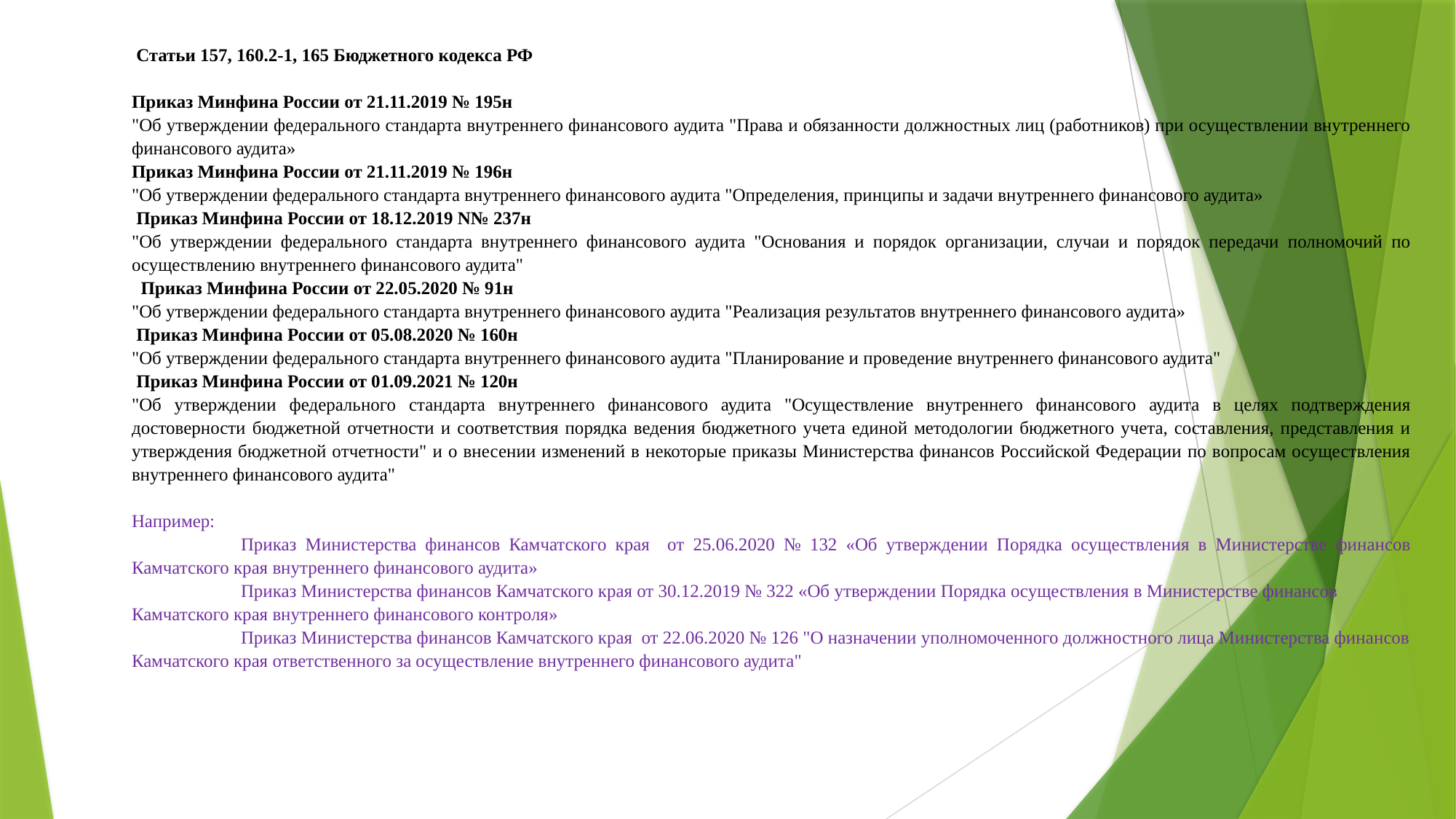

Статьи 157, 160.2-1, 165 Бюджетного кодекса РФ

Приказ Минфина России от 21.11.2019 № 195н
"Об утверждении федерального стандарта внутреннего финансового аудита "Права и обязанности должностных лиц (работников) при осуществлении внутреннего финансового аудита»
Приказ Минфина России от 21.11.2019 № 196н
"Об утверждении федерального стандарта внутреннего финансового аудита "Определения, принципы и задачи внутреннего финансового аудита»
 Приказ Минфина России от 18.12.2019 N№ 237н
"Об утверждении федерального стандарта внутреннего финансового аудита "Основания и порядок организации, случаи и порядок передачи полномочий по осуществлению внутреннего финансового аудита"
  Приказ Минфина России от 22.05.2020 № 91н
"Об утверждении федерального стандарта внутреннего финансового аудита "Реализация результатов внутреннего финансового аудита»
 Приказ Минфина России от 05.08.2020 № 160н
"Об утверждении федерального стандарта внутреннего финансового аудита "Планирование и проведение внутреннего финансового аудита"
 Приказ Минфина России от 01.09.2021 № 120н
"Об утверждении федерального стандарта внутреннего финансового аудита "Осуществление внутреннего финансового аудита в целях подтверждения достоверности бюджетной отчетности и соответствия порядка ведения бюджетного учета единой методологии бюджетного учета, составления, представления и утверждения бюджетной отчетности" и о внесении изменений в некоторые приказы Министерства финансов Российской Федерации по вопросам осуществления внутреннего финансового аудита"

Например:
	Приказ Министерства финансов Камчатского края  от 25.06.2020 № 132 «Об утверждении Порядка осуществления в Министерстве финансов Камчатского края внутреннего финансового аудита»
 	Приказ Министерства финансов Камчатского края от 30.12.2019 № 322 «Об утверждении Порядка осуществления в Министерстве финансов Камчатского края внутреннего финансового контроля»
	Приказ Министерства финансов Камчатского края  от 22.06.2020 № 126 "О назначении уполномоченного должностного лица Министерства финансов Камчатского края ответственного за осуществление внутреннего финансового аудита"